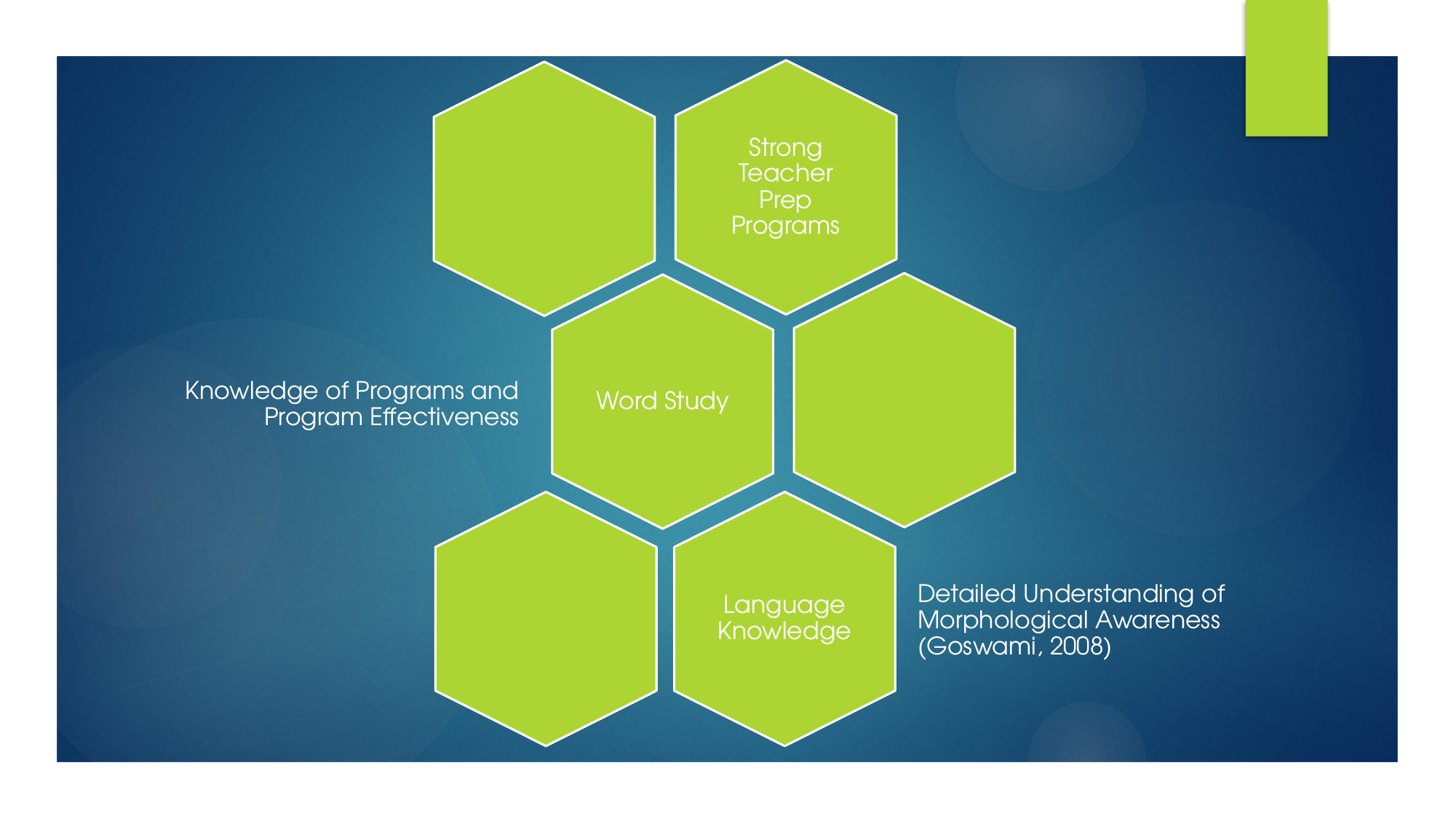

Strong Teacher Prep Programs
Detailed Understanding of Morphological Awareness (Goswami, 2008)

Word Study
Knowledge of Programs and Program Effectiveness

Language Knowledge